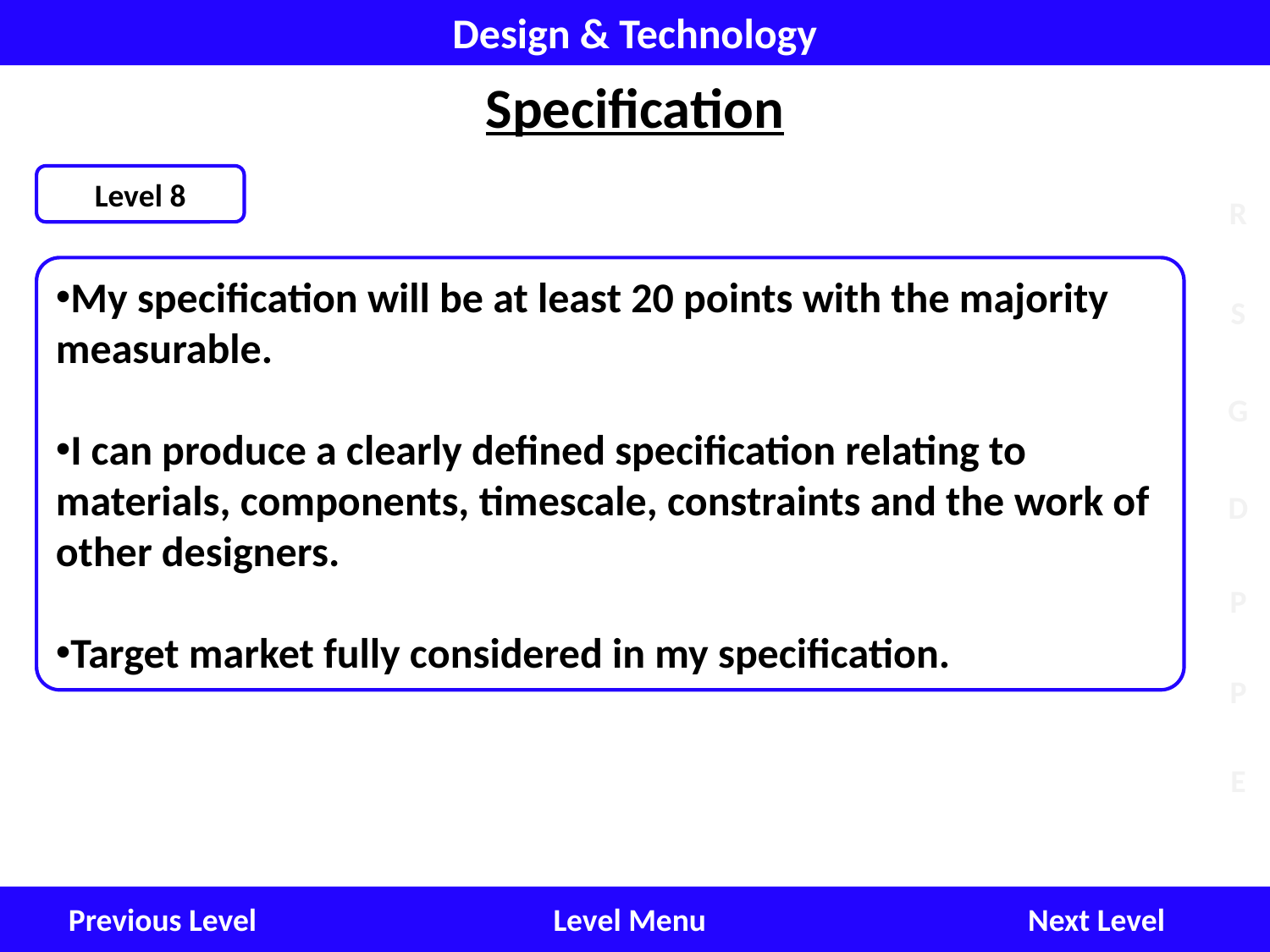

Design & Technology
Specification
Level 8
My specification will be at least 20 points with the majority measurable.

I can produce a clearly defined specification relating to materials, components, timescale, constraints and the work of other designers.

Target market fully considered in my specification.

Next Level
Level Menu
Previous Level